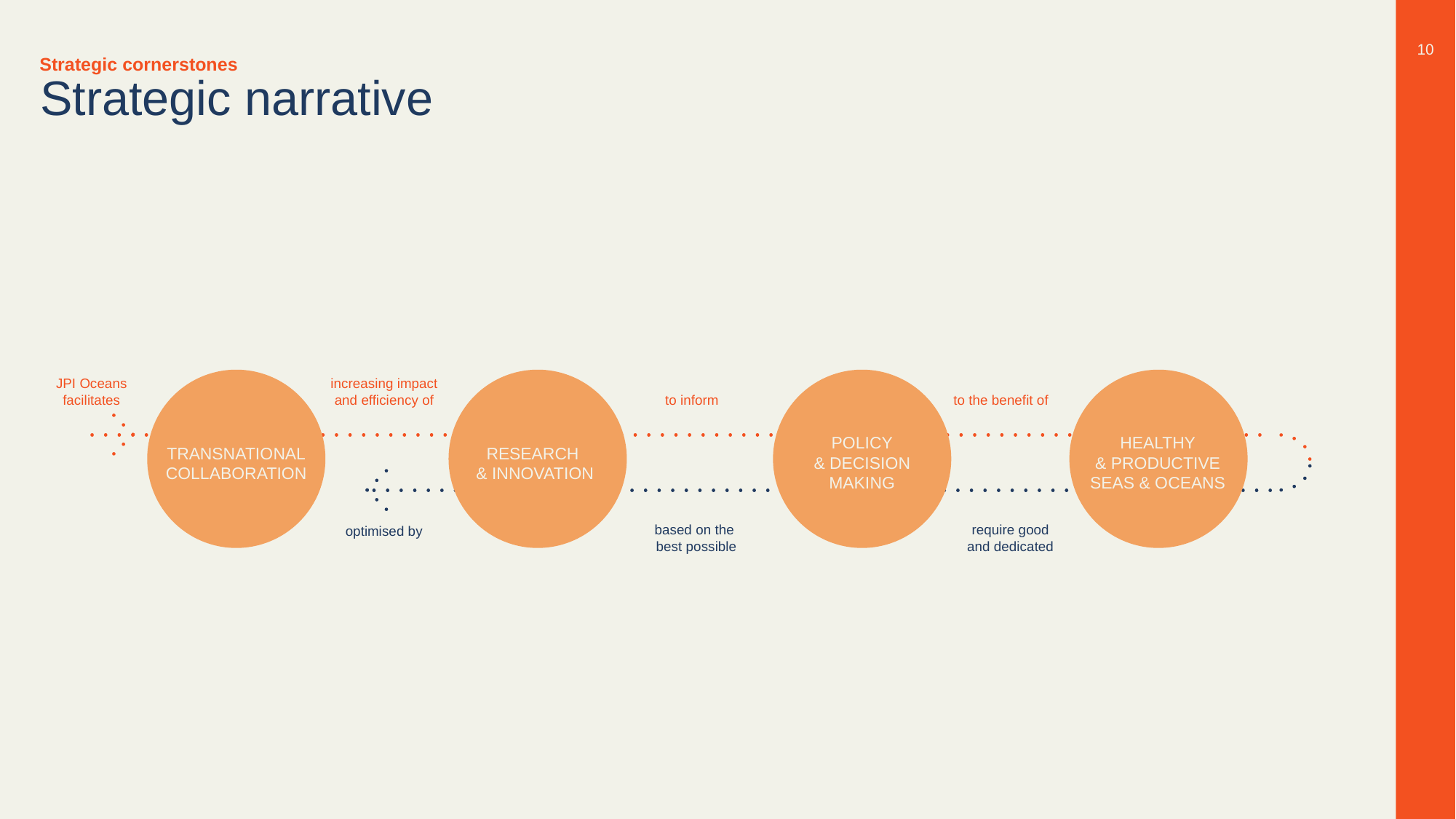

Strategic cornerstones
10
Strategic narrative
JPI Oceans
facilitates

TRANSNATIONAL
COLLABORATION
increasing impact
and efficiency of

RESEARCH
& INNOVATION

POLICY
& DECISION
MAKING

HEALTHY
& PRODUCTIVE
SEAS & OCEANS
to inform
to the benefit of

based on the
best possible
require good
and dedicated
optimised by